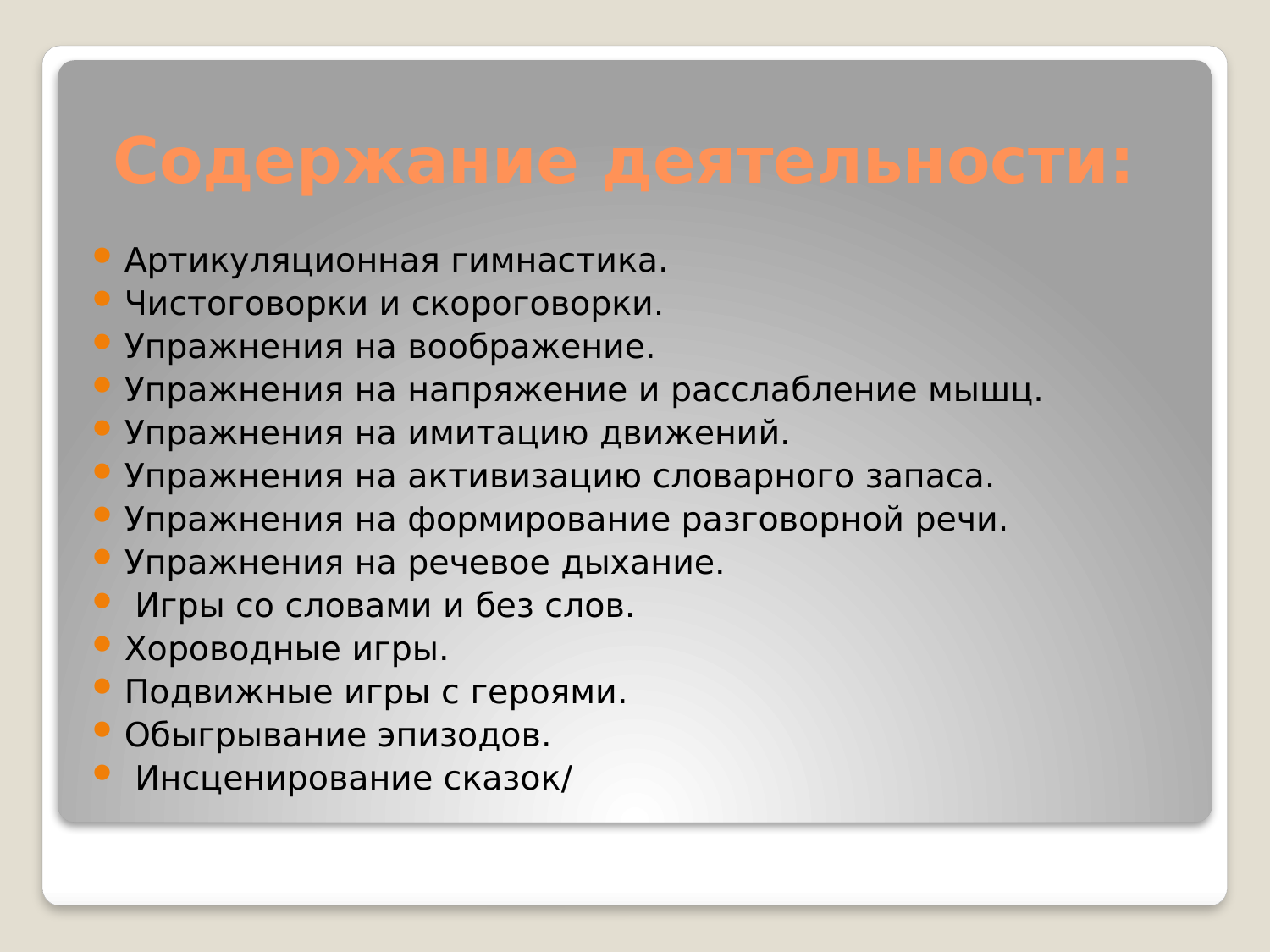

# Содержание деятельности:
Артикуляционная гимнастика.
Чистоговорки и скороговорки.
Упражнения на воображение.
Упражнения на напряжение и расслабление мышц.
Упражнения на имитацию движений.
Упражнения на активизацию словарного запаса.
Упражнения на формирование разговорной речи.
Упражнения на речевое дыхание.
 Игры со словами и без слов.
Хороводные игры.
Подвижные игры с героями.
Обыгрывание эпизодов.
 Инсценирование сказок/